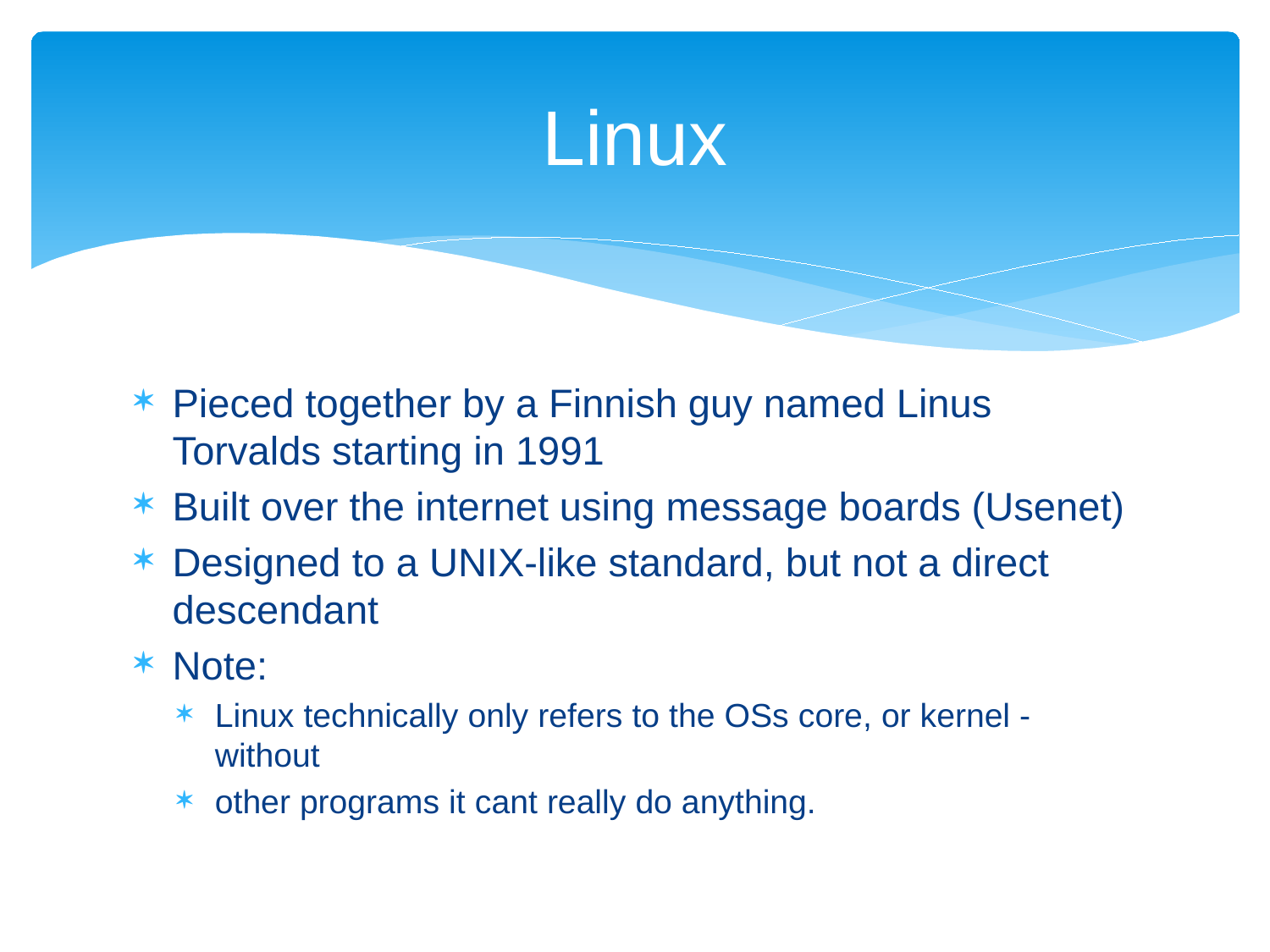

# Linux
Pieced together by a Finnish guy named Linus Torvalds starting in 1991
Built over the internet using message boards (Usenet)
Designed to a UNIX-like standard, but not a direct descendant
Note:
Linux technically only refers to the OSs core, or kernel - without
other programs it cant really do anything.